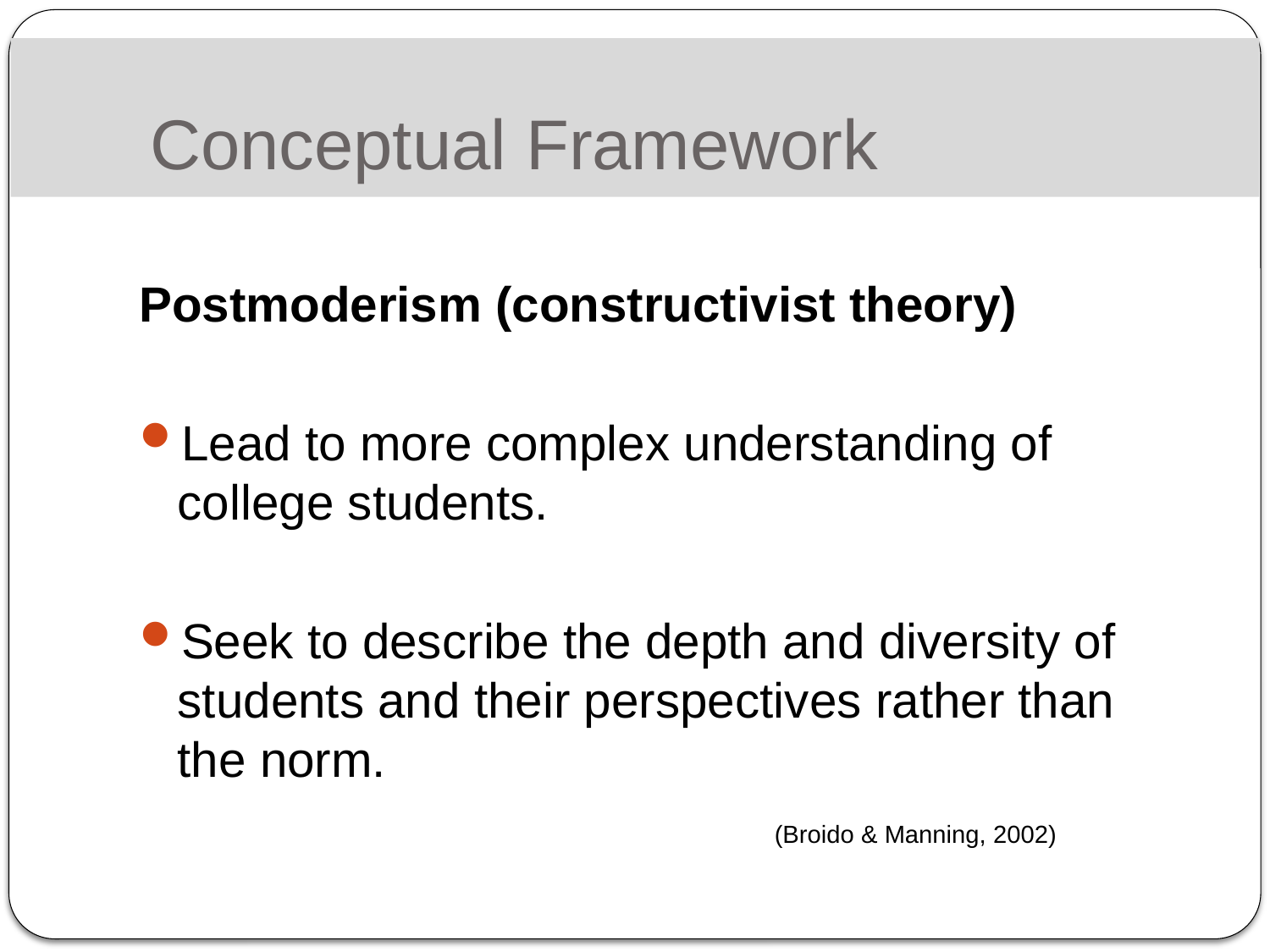

# Conceptual Framework

Postmoderism (constructivist theory)

Lead to more complex understanding of college students.

Seek to describe the depth and diversity of students and their perspectives rather than the norm.
					(Broido & Manning, 2002)